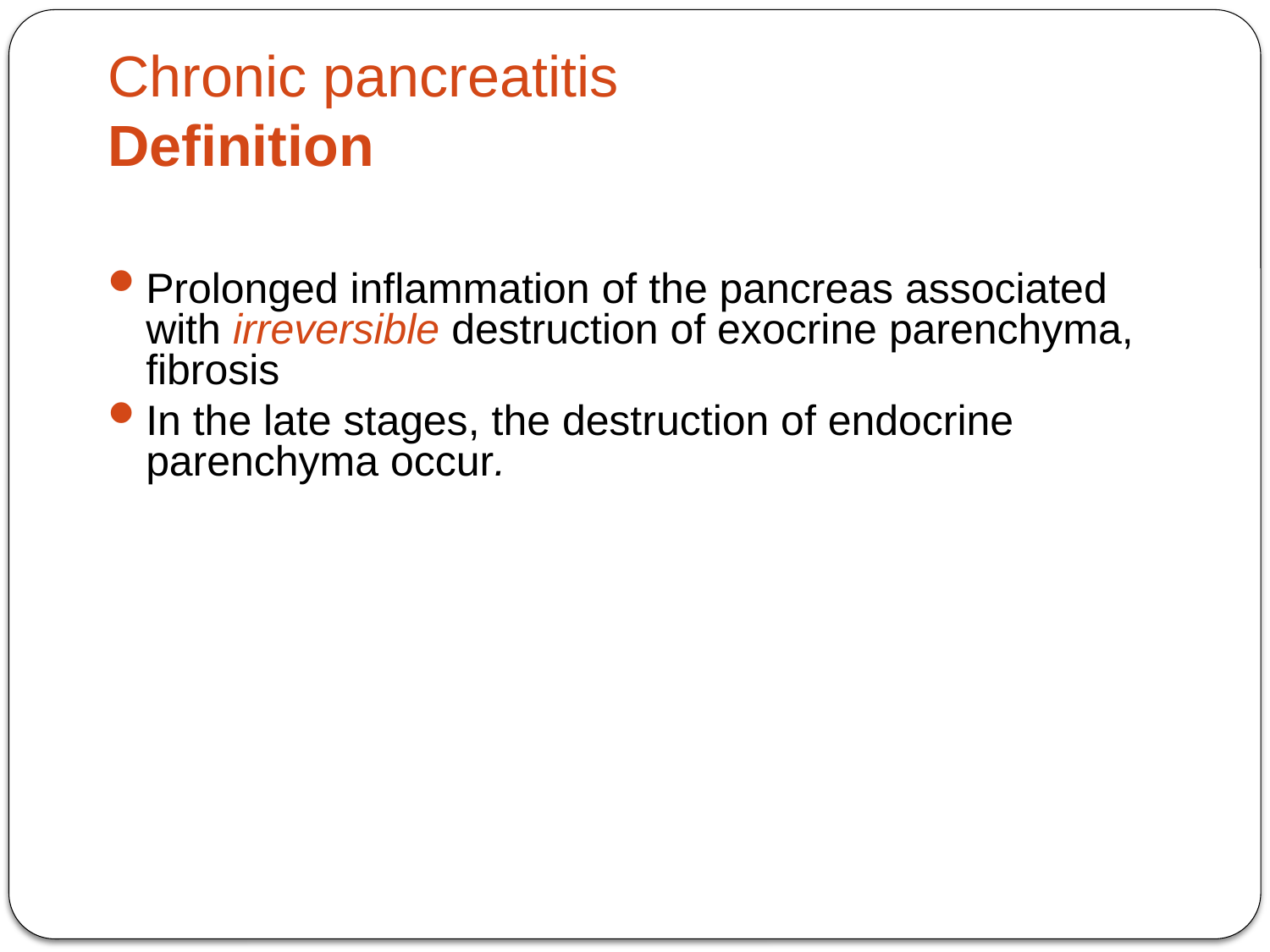

# Chronic pancreatitis Definition
Prolonged inflammation of the pancreas associated with irreversible destruction of exocrine parenchyma, fibrosis
In the late stages, the destruction of endocrine parenchyma occur.